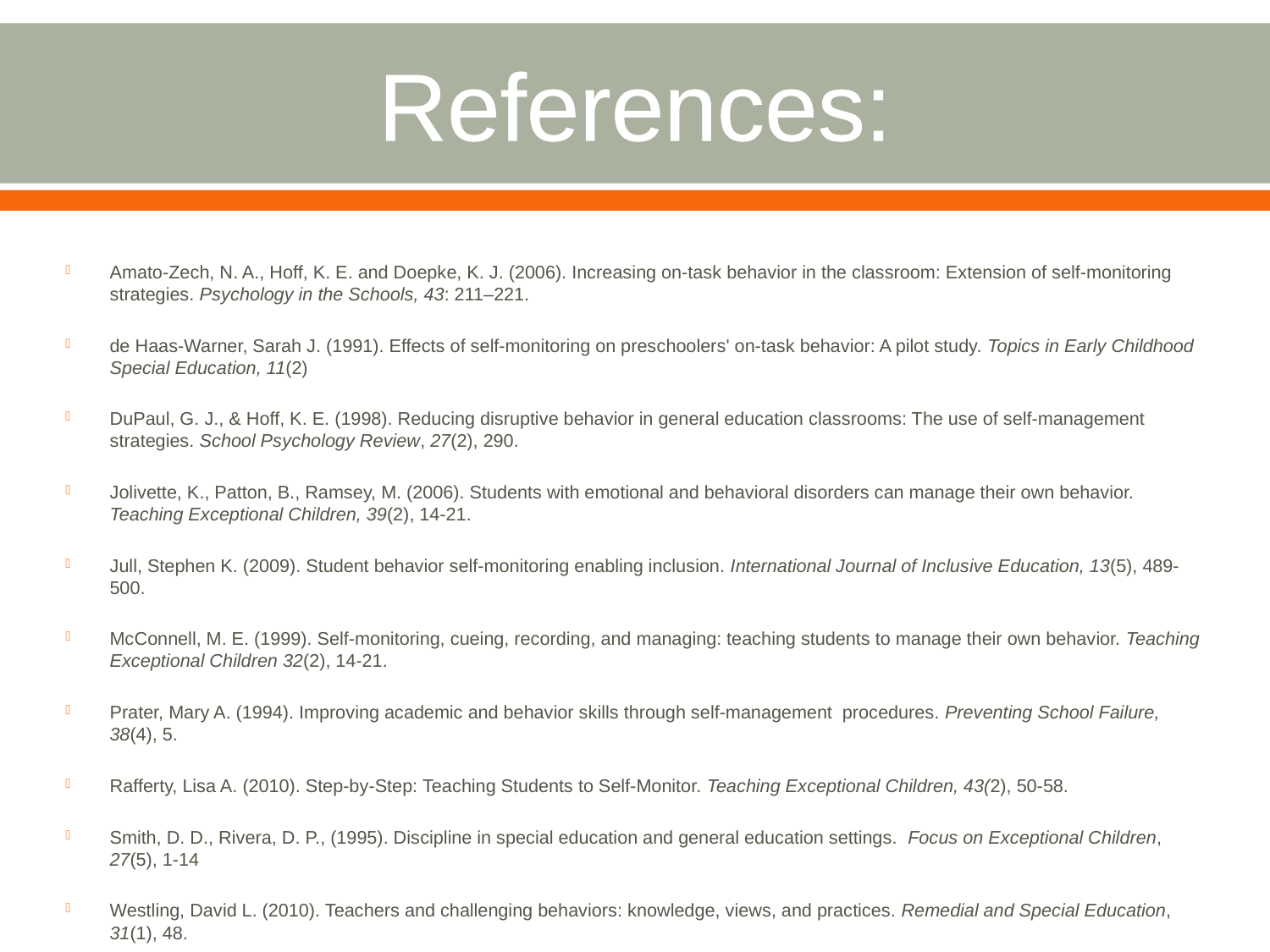

# References:
Amato-Zech, N. A., Hoff, K. E. and Doepke, K. J. (2006). Increasing on-task behavior in the classroom: Extension of self-monitoring strategies. Psychology in the Schools, 43: 211–221.

de Haas-Warner, Sarah J. (1991). Effects of self-monitoring on preschoolers' on-task behavior: A pilot study. Topics in Early Childhood Special Education, 11(2)

DuPaul, G. J., & Hoff, K. E. (1998). Reducing disruptive behavior in general education classrooms: The use of self-management strategies. School Psychology Review, 27(2), 290.

Jolivette, K., Patton, B., Ramsey, M. (2006). Students with emotional and behavioral disorders can manage their own behavior. Teaching Exceptional Children, 39(2), 14-21.

Jull, Stephen K. (2009). Student behavior self-monitoring enabling inclusion. International Journal of Inclusive Education, 13(5), 489-500.

McConnell, M. E. (1999). Self-monitoring, cueing, recording, and managing: teaching students to manage their own behavior. Teaching Exceptional Children 32(2), 14-21.

Prater, Mary A. (1994). Improving academic and behavior skills through self-management  procedures. Preventing School Failure, 38(4), 5.

Rafferty, Lisa A. (2010). Step-by-Step: Teaching Students to Self-Monitor. Teaching Exceptional Children, 43(2), 50-58.

Smith, D. D., Rivera, D. P., (1995). Discipline in special education and general education settings.  Focus on Exceptional Children, 27(5), 1-14

Westling, David L. (2010). Teachers and challenging behaviors: knowledge, views, and practices. Remedial and Special Education, 31(1), 48.